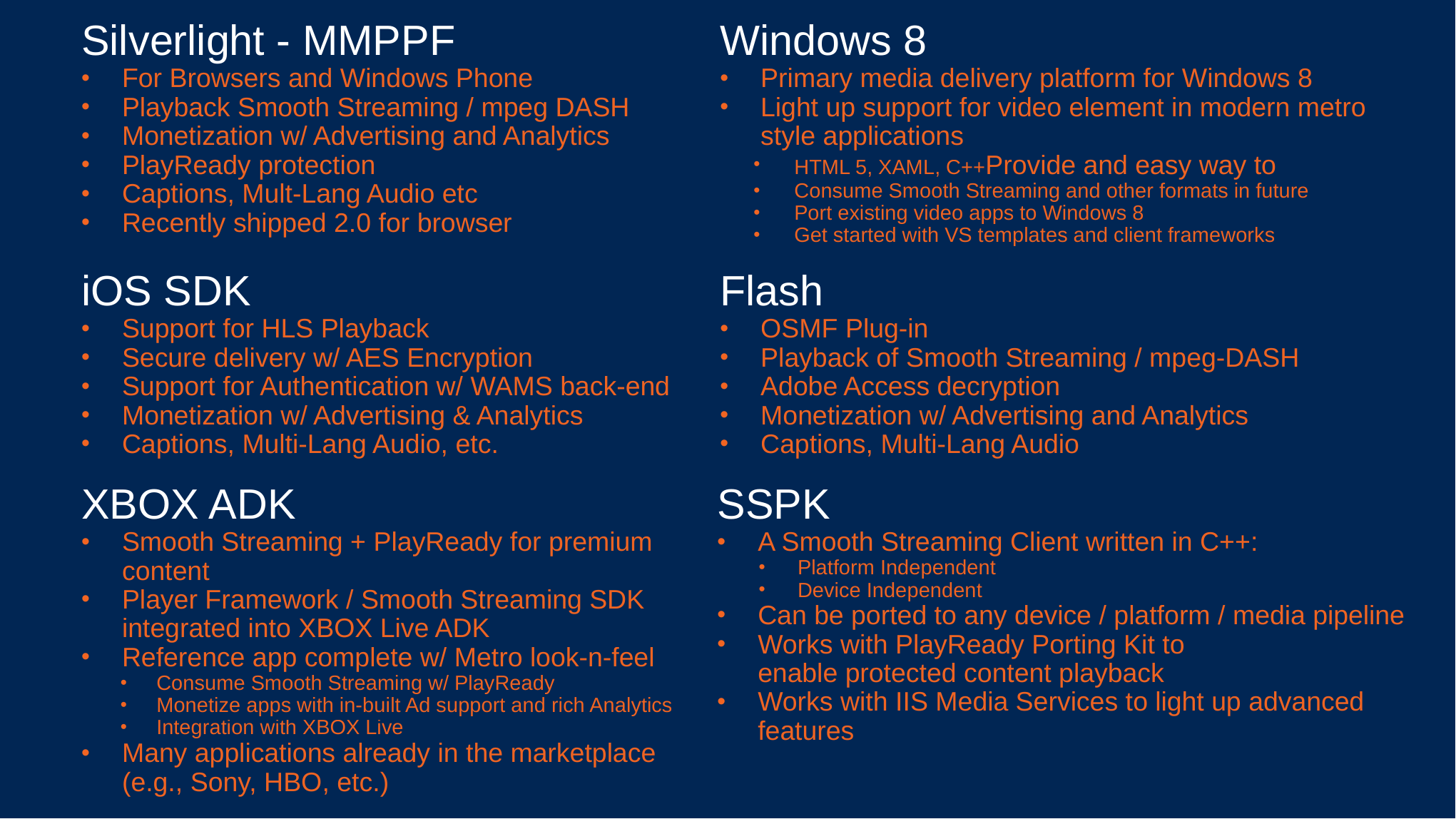

Silverlight - MMPPF
For Browsers and Windows Phone
Playback Smooth Streaming / mpeg DASH
Monetization w/ Advertising and Analytics
PlayReady protection
Captions, Mult-Lang Audio etc
Recently shipped 2.0 for browser

Windows 8
Primary media delivery platform for Windows 8
Light up support for video element in modern metro style applications
HTML 5, XAML, C++Provide and easy way to
Consume Smooth Streaming and other formats in future
Port existing video apps to Windows 8
Get started with VS templates and client frameworks
iOS SDK
Support for HLS Playback
Secure delivery w/ AES Encryption
Support for Authentication w/ WAMS back-end
Monetization w/ Advertising & Analytics
Captions, Multi-Lang Audio, etc.

Flash
OSMF Plug-in
Playback of Smooth Streaming / mpeg-DASH
Adobe Access decryption
Monetization w/ Advertising and Analytics
Captions, Multi-Lang Audio

XBOX ADK
Smooth Streaming + PlayReady for premium content
Player Framework / Smooth Streaming SDK integrated into XBOX Live ADK
Reference app complete w/ Metro look-n-feel
Consume Smooth Streaming w/ PlayReady
Monetize apps with in-built Ad support and rich Analytics
Integration with XBOX Live
Many applications already in the marketplace (e.g., Sony, HBO, etc.)

SSPK
A Smooth Streaming Client written in C++:
Platform Independent
Device Independent
Can be ported to any device / platform / media pipeline
Works with PlayReady Porting Kit to
enable protected content playback
Works with IIS Media Services to light up advanced features